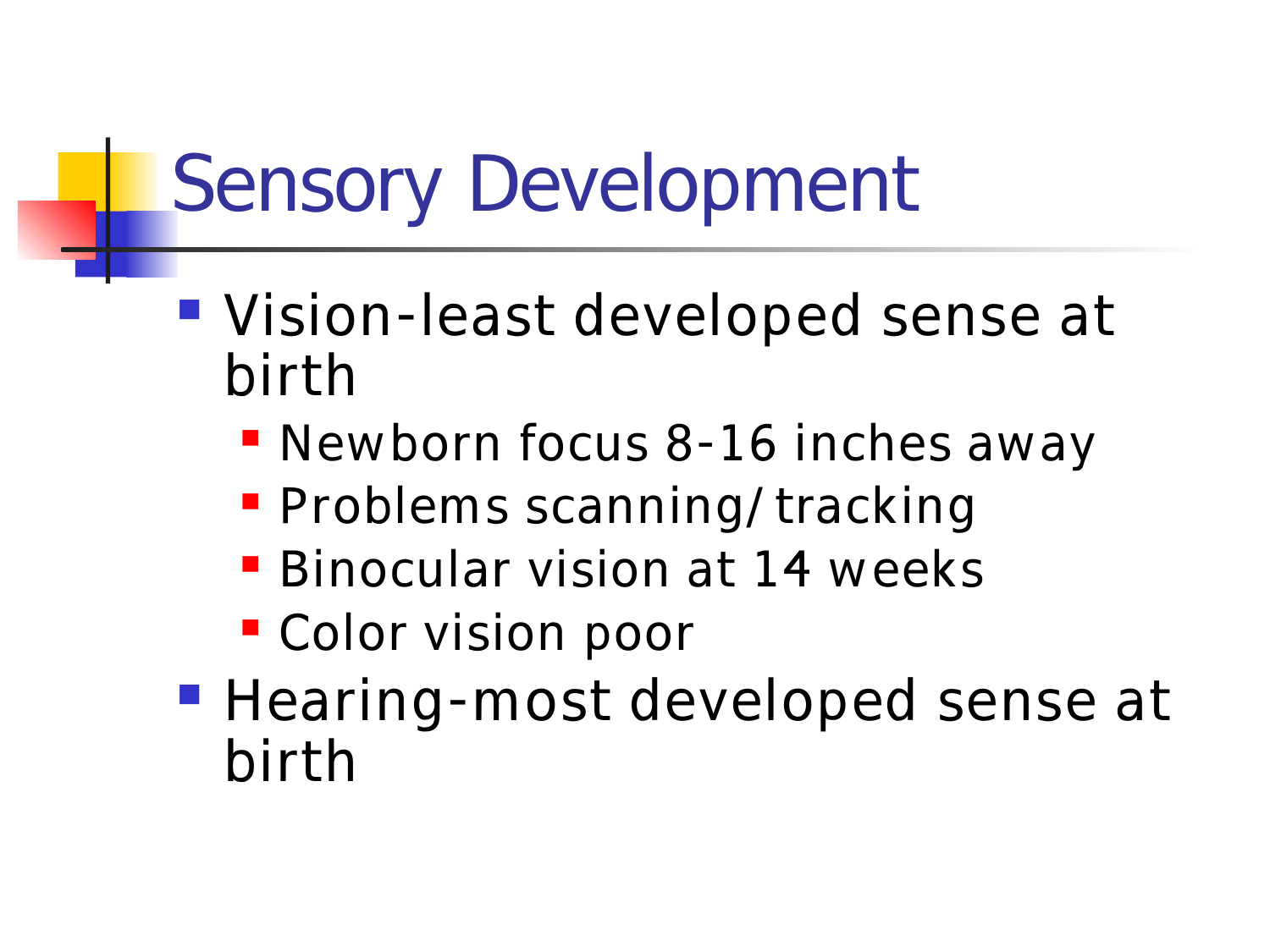

# Sensory Development
Vision-least developed sense at birth
Newborn focus 8-16 inches away
Problems scanning/tracking
Binocular vision at 14 weeks
Color vision poor
Hearing-most developed sense at birth